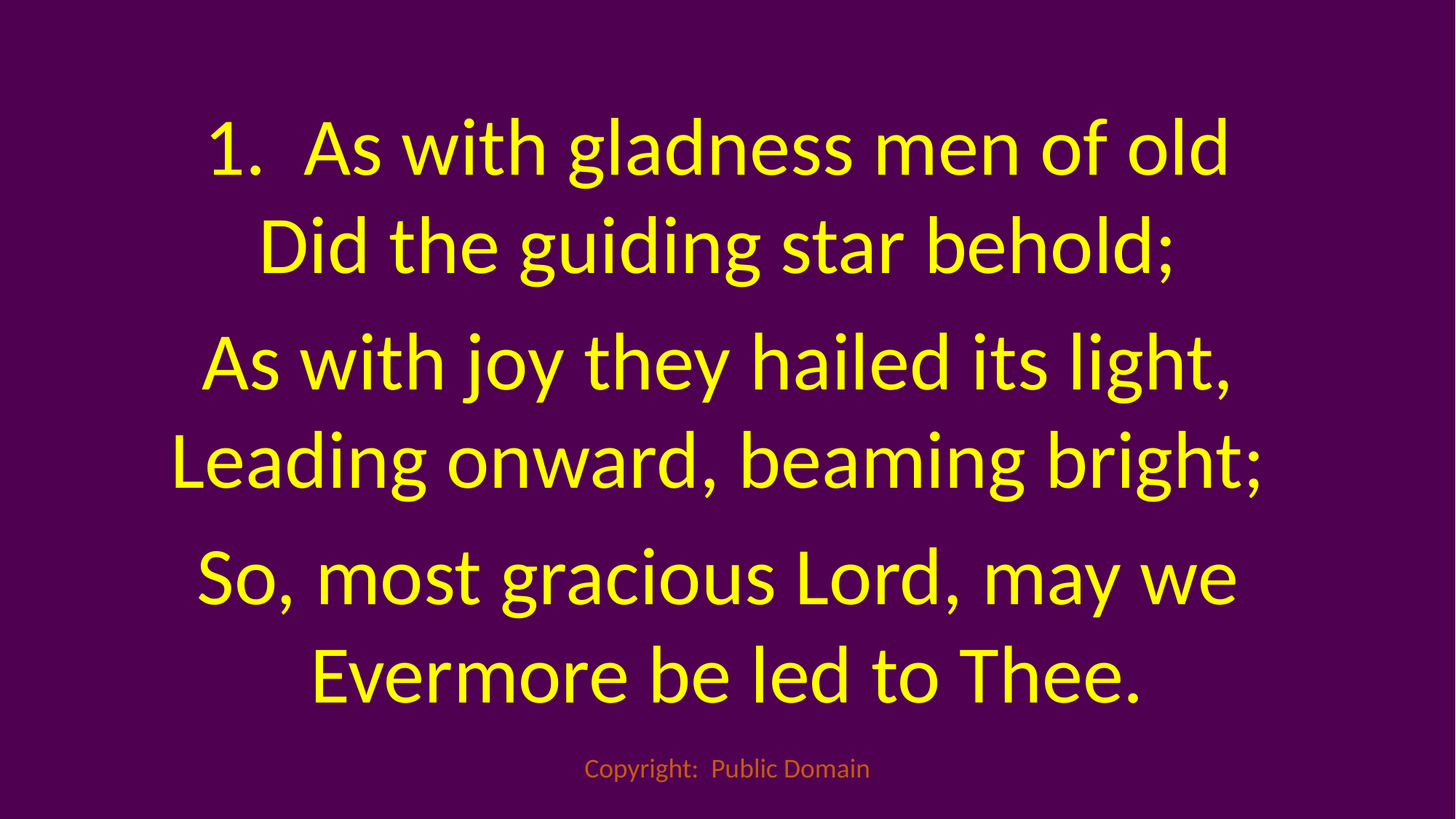

1.  As with gladness men of old
Did the guiding star behold;
As with joy they hailed its light,
Leading onward, beaming bright;
So, most gracious Lord, may we
Evermore be led to Thee.
Copyright:  Public Domain